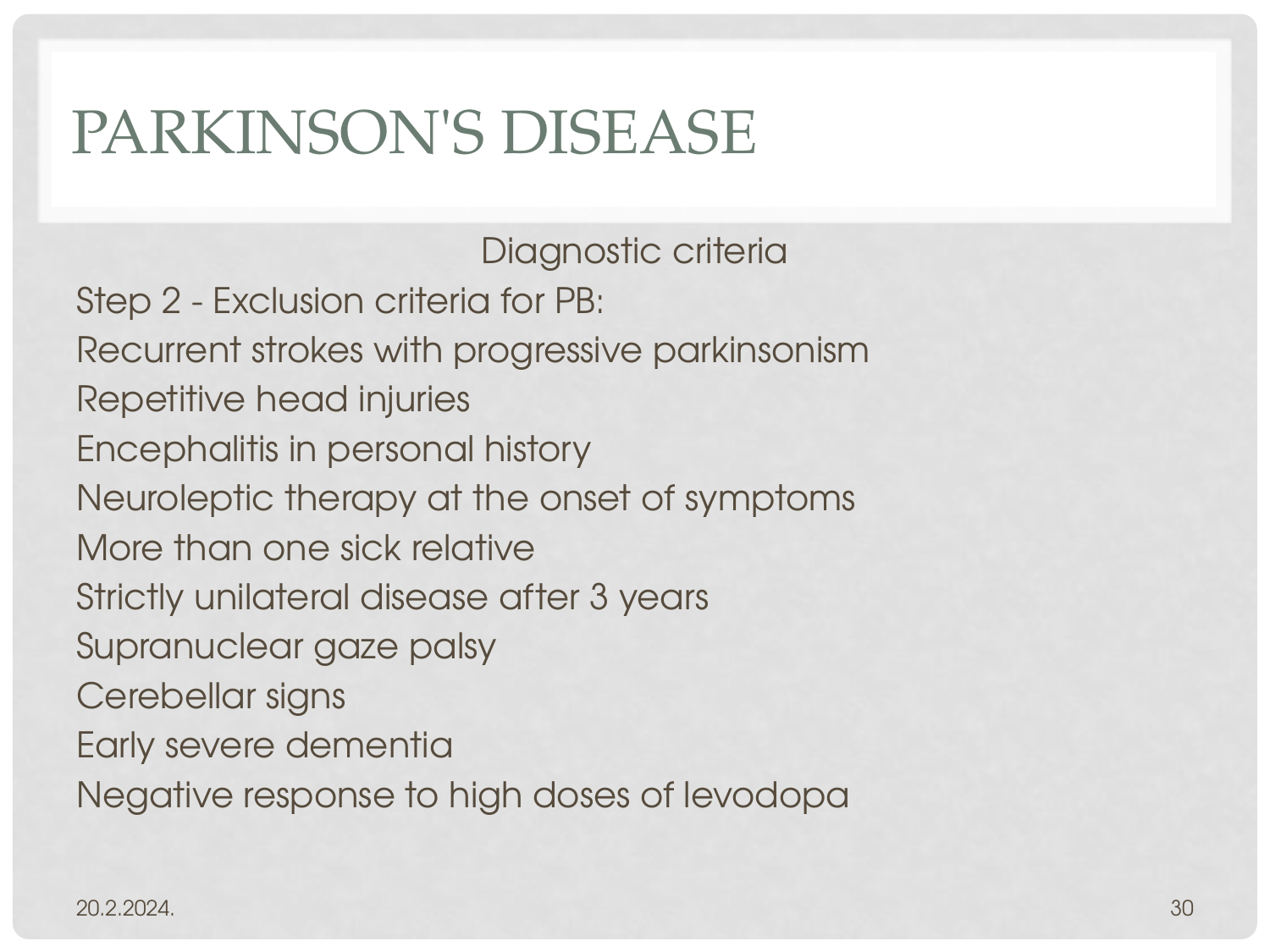

# PARKINSON'S DISEASE
Diagnostic criteria
Step 2 - Exclusion criteria for PB:
Recurrent strokes with progressive parkinsonism
Repetitive head injuries
Encephalitis in personal history
Neuroleptic therapy at the onset of symptoms
More than one sick relative
Strictly unilateral disease after 3 years
Supranuclear gaze palsy
Cerebellar signs
Early severe dementia
Negative response to high doses of levodopa
20.2.2024.
30